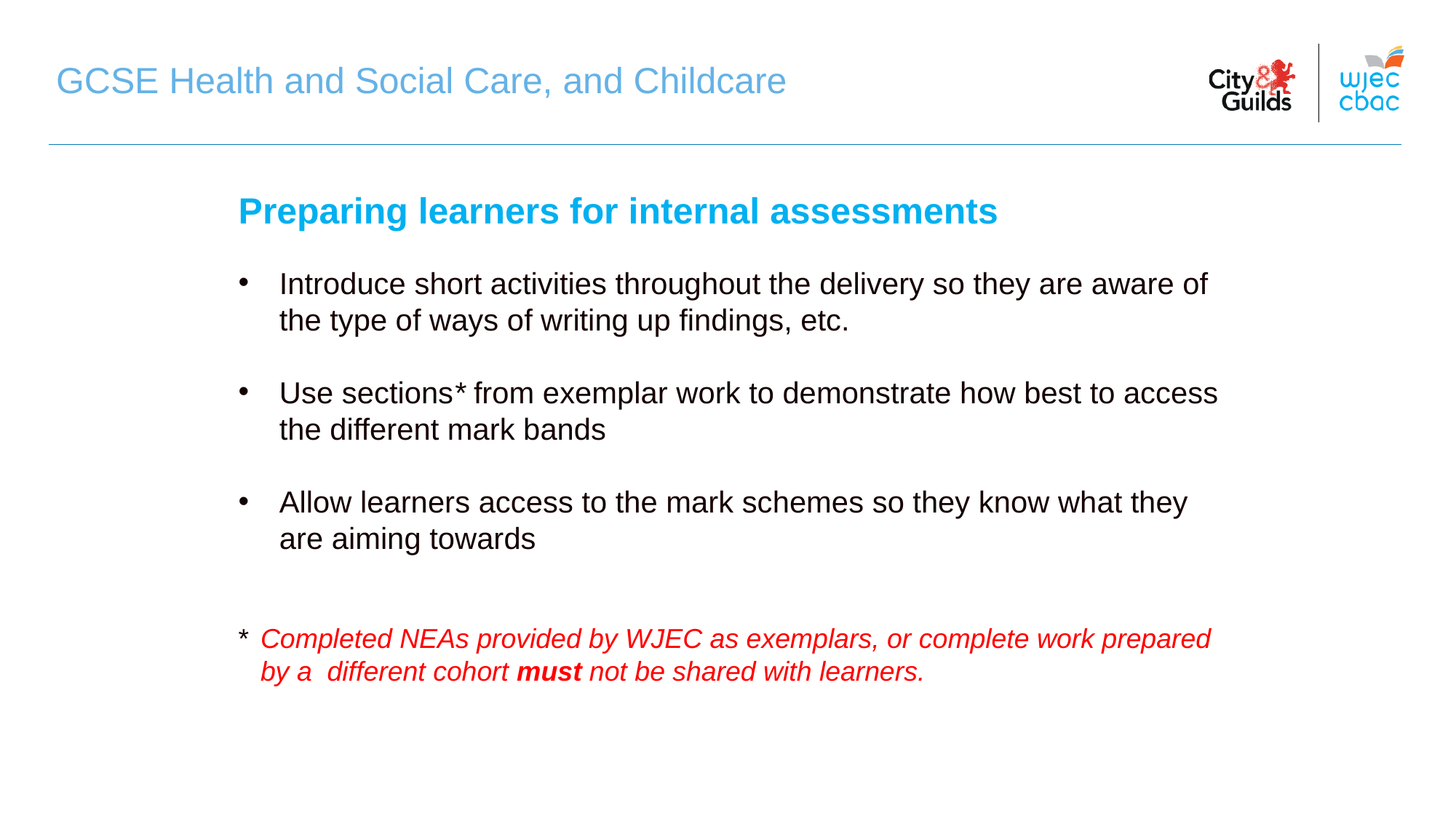

GCSE Health and Social Care, and Childcare
GCSE Health and Social Care, and Childcare
Preparing learners for internal assessments

Introduce short activities throughout the delivery so they are aware of the type of ways of writing up findings, etc.

Use sections* from exemplar work to demonstrate how best to access the different mark bands

Allow learners access to the mark schemes so they know what they are aiming towards

*	Completed NEAs provided by WJEC as exemplars, or complete work prepared by a  different cohort must not be shared with learners.